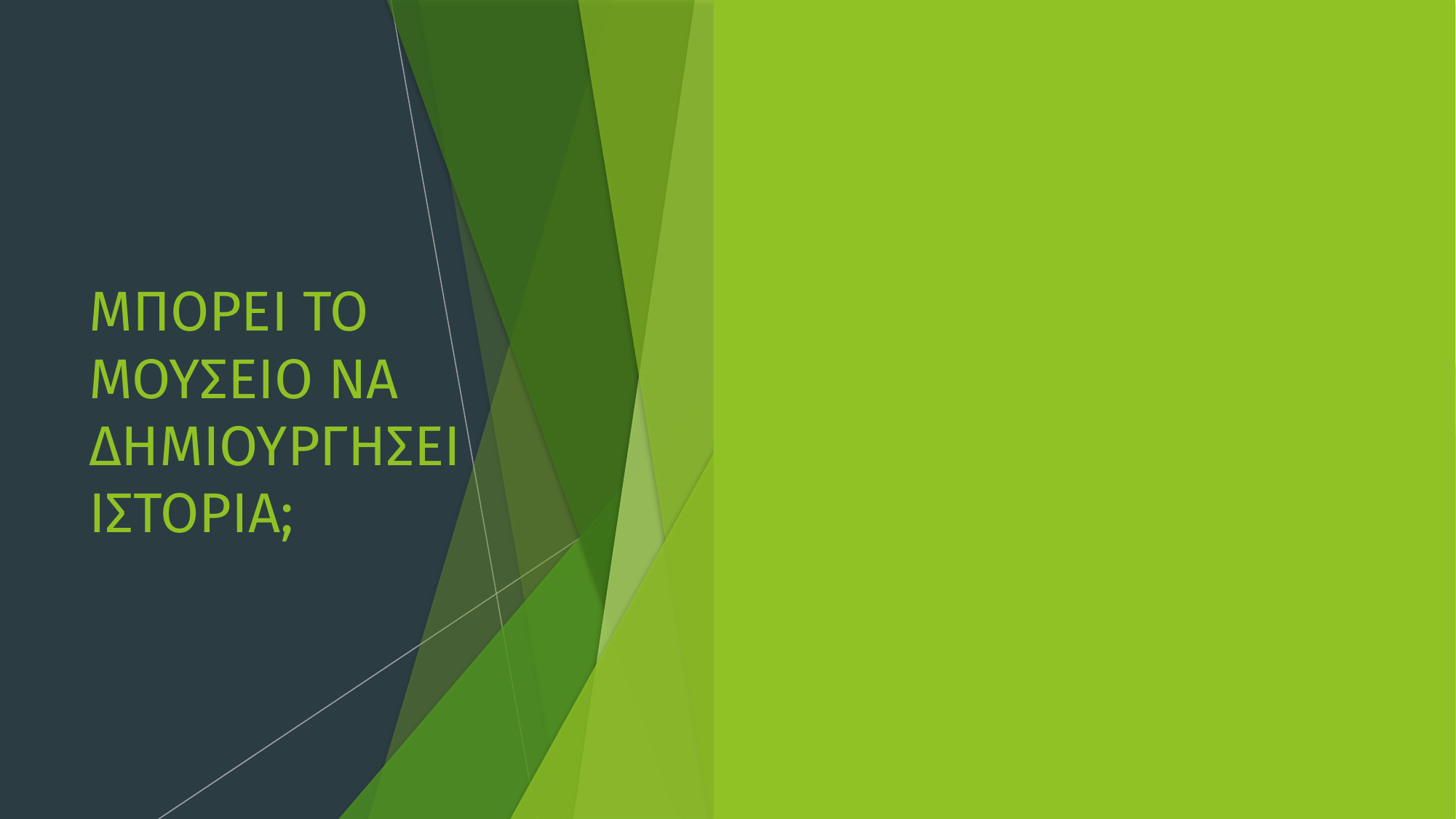

# ΜΠΟΡΕΙ ΤΟ ΜΟΥΣΕΙΟ ΝΑ ΔΗΜΙΟΥΡΓΗΣΕΙ ΙΣΤΟΡΙΑ;